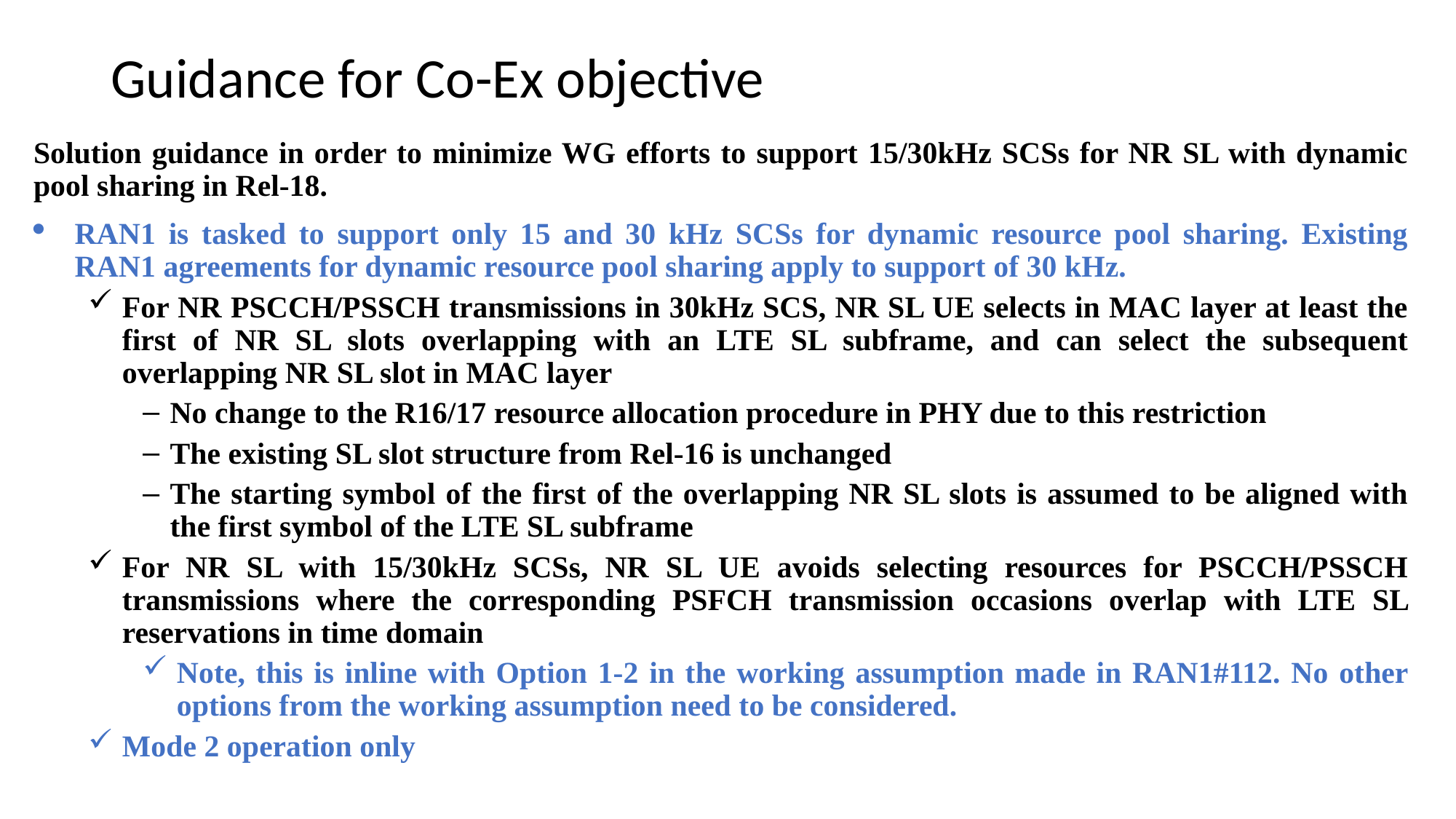

# Guidance for Co-Ex objective
Solution guidance in order to minimize WG efforts to support 15/30kHz SCSs for NR SL with dynamic pool sharing in Rel-18.
RAN1 is tasked to support only 15 and 30 kHz SCSs for dynamic resource pool sharing. Existing RAN1 agreements for dynamic resource pool sharing apply to support of 30 kHz.
For NR PSCCH/PSSCH transmissions in 30kHz SCS, NR SL UE selects in MAC layer at least the first of NR SL slots overlapping with an LTE SL subframe, and can select the subsequent overlapping NR SL slot in MAC layer
No change to the R16/17 resource allocation procedure in PHY due to this restriction
The existing SL slot structure from Rel-16 is unchanged
The starting symbol of the first of the overlapping NR SL slots is assumed to be aligned with the first symbol of the LTE SL subframe
For NR SL with 15/30kHz SCSs, NR SL UE avoids selecting resources for PSCCH/PSSCH transmissions where the corresponding PSFCH transmission occasions overlap with LTE SL reservations in time domain
Note, this is inline with Option 1-2 in the working assumption made in RAN1#112. No other options from the working assumption need to be considered.
Mode 2 operation only